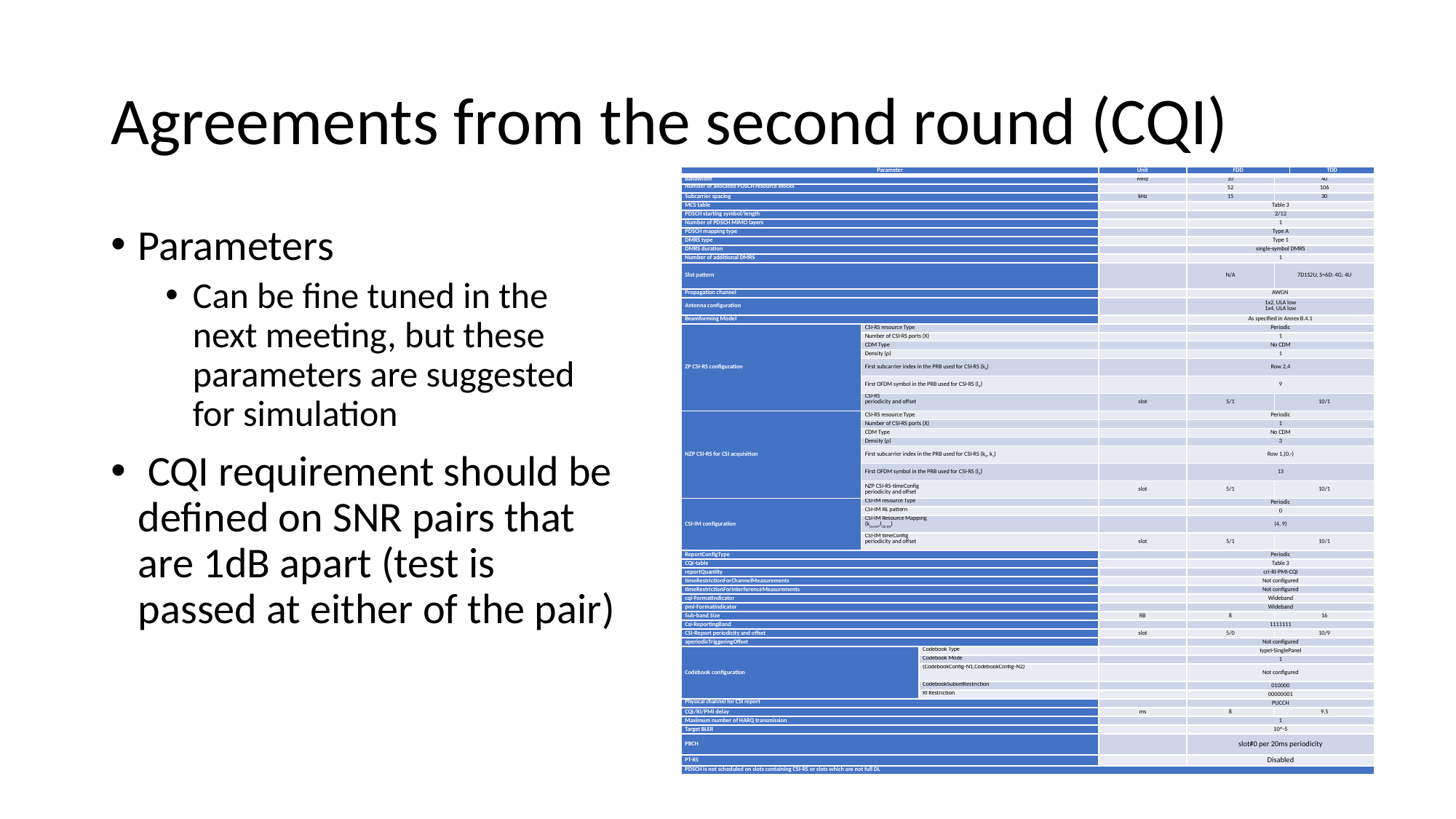

# Agreements from the second round (CQI)
| Parameter |  |  | Unit | FDD |  | TDD |
| --- | --- | --- | --- | --- | --- | --- |
| Bandwidth |  |  | MHz | 10 | 40 |  |
| Number of allocated PDSCH resource blocks |  |  |  | 52 | 106 |  |
| Subcarrier spacing |  |  | kHz | 15 | 30 |  |
| MCS table |  |  |  | Table 3 |  |  |
| PDSCH starting symbol/length |  |  |  | 2/12 |  |  |
| Number of PDSCH MIMO layers |  |  |  | 1 |  |  |
| PDSCH mapping type |  |  |  | Type A |  |  |
| DMRS type |  |  |  | Type 1 |  |  |
| DMRS duration |  |  |  | single-symbol DMRS |  |  |
| Number of additional DMRS |  |  |  | 1 |  |  |
| Slot pattern |  |  |  | N/A | 7D1S2U, S=6D: 4G: 4U |  |
| Propagation channel |  |  |  | AWGN |  |  |
| Antenna configuration |  |  |  | 1x2, ULA low​ 1x4, ULA low​ |  |  |
| Beamforming Model |  |  |  | As specified in Annex B.4.1 |  |  |
| ZP CSI-RS configuration | CSI-RS resource Type |  |  | Periodic |  |  |
|  | Number of CSI-RS ports (X) |  |  | 1 |  |  |
|  | CDM Type |  |  | No CDM |  |  |
|  | Density (ρ) |  |  | 1 |  |  |
|  | First subcarrier index in the PRB used for CSI-RS (k0) |  |  | Row 2,4 |  |  |
|  | First OFDM symbol in the PRB used for CSI-RS (l0) |  |  | 9 |  |  |
|  | CSI-RS periodicity and offset |  | slot | 5/1 | 10/1 |  |
| NZP CSI-RS for CSI acquisition | CSI-RS resource Type |  |  | Periodic |  |  |
|  | Number of CSI-RS ports (X) |  |  | 1 |  |  |
|  | CDM Type |  |  | No CDM |  |  |
|  | Density (ρ) |  |  | 3 |  |  |
|  | First subcarrier index in the PRB used for CSI-RS (k0, k1) |  |  | Row 1,(0,-) |  |  |
|  | First OFDM symbol in the PRB used for CSI-RS (l0) |  |  | 13 |  |  |
|  | NZP CSI-RS-timeConfig periodicity and offset |  | slot | 5/1 | 10/1 |  |
| CSI-IM configuration | CSI-IM resource Type |  |  | Periodic |  |  |
|  | CSI-IM RE pattern |  |  | 0 |  |  |
|  | CSI-IM Resource Mapping (kCSI-IM,lCSI-IM) |  |  | (4, 9) |  |  |
|  | CSI-IM timeConfig periodicity and offset |  | slot | 5/1 | 10/1 |  |
| ReportConfigType |  |  |  | Periodic |  |  |
| CQI-table |  |  |  | Table 3 |  |  |
| reportQuantity |  |  |  | cri-RI-PMI-CQI |  |  |
| timeRestrictionForChannelMeasurements |  |  |  | Not configured |  |  |
| timeRestrictionForInterferenceMeasurements |  |  |  | Not configured |  |  |
| cqi-FormatIndicator |  |  |  | Wideband |  |  |
| pmi-FormatIndicator |  |  |  | Wideband |  |  |
| Sub-band Size |  |  | RB | 8 | 16 |  |
| Csi-ReportingBand |  |  |  | 1111111 |  |  |
| CSI-Report periodicity and offset |  |  | slot | 5/0 | 10/9 |  |
| aperiodicTriggeringOffset |  |  |  | Not configured |  |  |
| Codebook configuration |  | Codebook Type |  | typeI-SinglePanel |  |  |
|  |  | Codebook Mode |  | 1 |  |  |
|  |  | (CodebookConfig-N1,CodebookConfig-N2) |  | Not configured |  |  |
|  |  | CodebookSubsetRestriction |  | 010000 |  |  |
|  |  | RI Restriction |  | 00000001 |  |  |
| Physical channel for CSI report |  |  |  | PUCCH |  |  |
| CQI/RI/PMI delay |  |  | ms | 8 | 9.5 |  |
| Maximum number of HARQ transmission |  |  |  | 1 |  |  |
| Target BLER |  |  |  | 10^-5 |  |  |
| PBCH |  |  |  | slot#0 per 20ms periodicity |  |  |
| PT-RS |  |  |  | Disabled |  |  |
| PDSCH is not scheduled on slots containing CSI-RS or slots which are not full DL |  |  |  |  |  |  |
Parameters
Can be fine tuned in the next meeting, but these parameters are suggested for simulation
 CQI requirement should be defined on SNR pairs that are 1dB apart (test is passed at either of the pair)